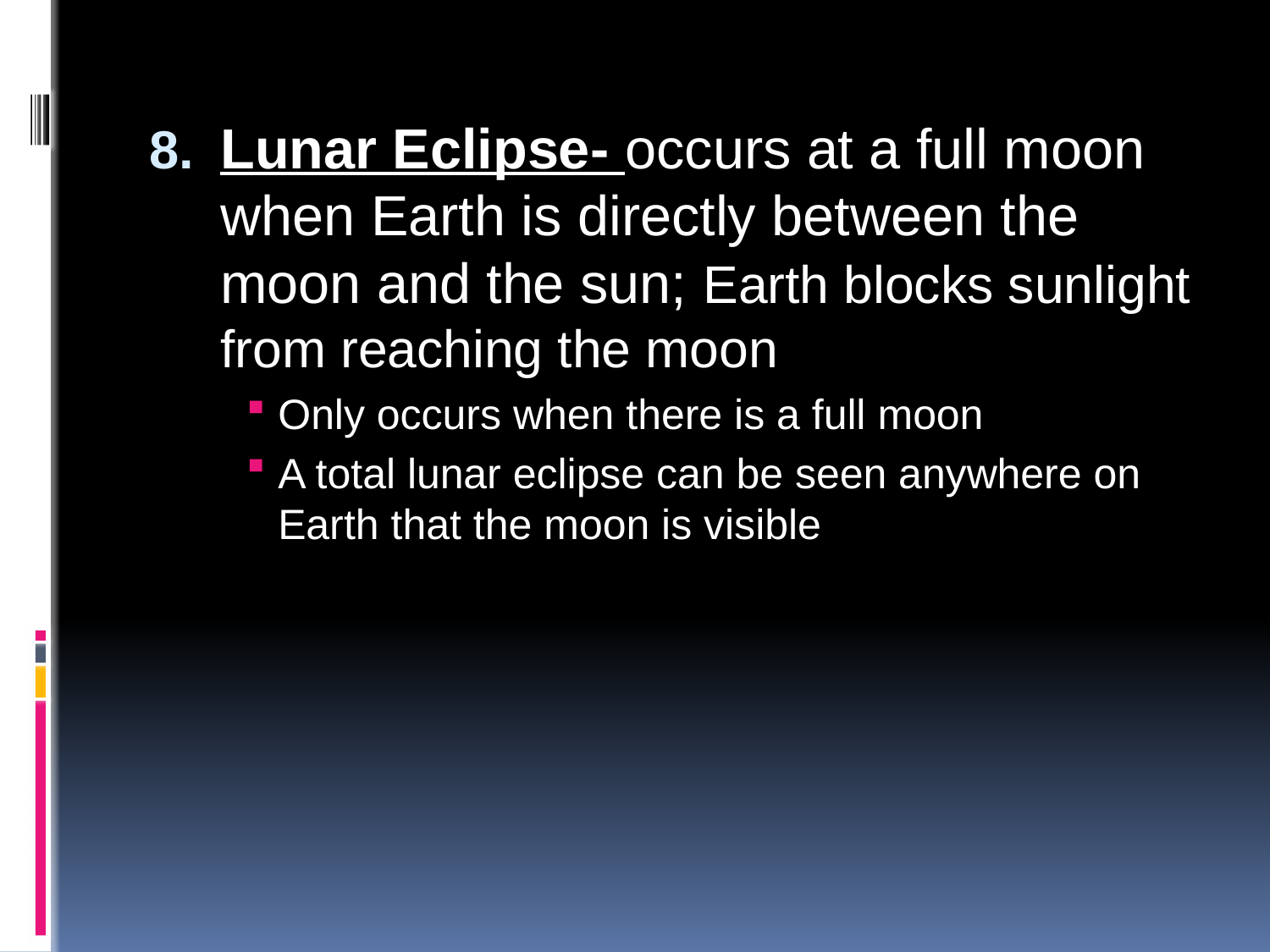

Lunar Eclipse- occurs at a full moon when Earth is directly between the moon and the sun; Earth blocks sunlight from reaching the moon
Only occurs when there is a full moon
A total lunar eclipse can be seen anywhere on Earth that the moon is visible